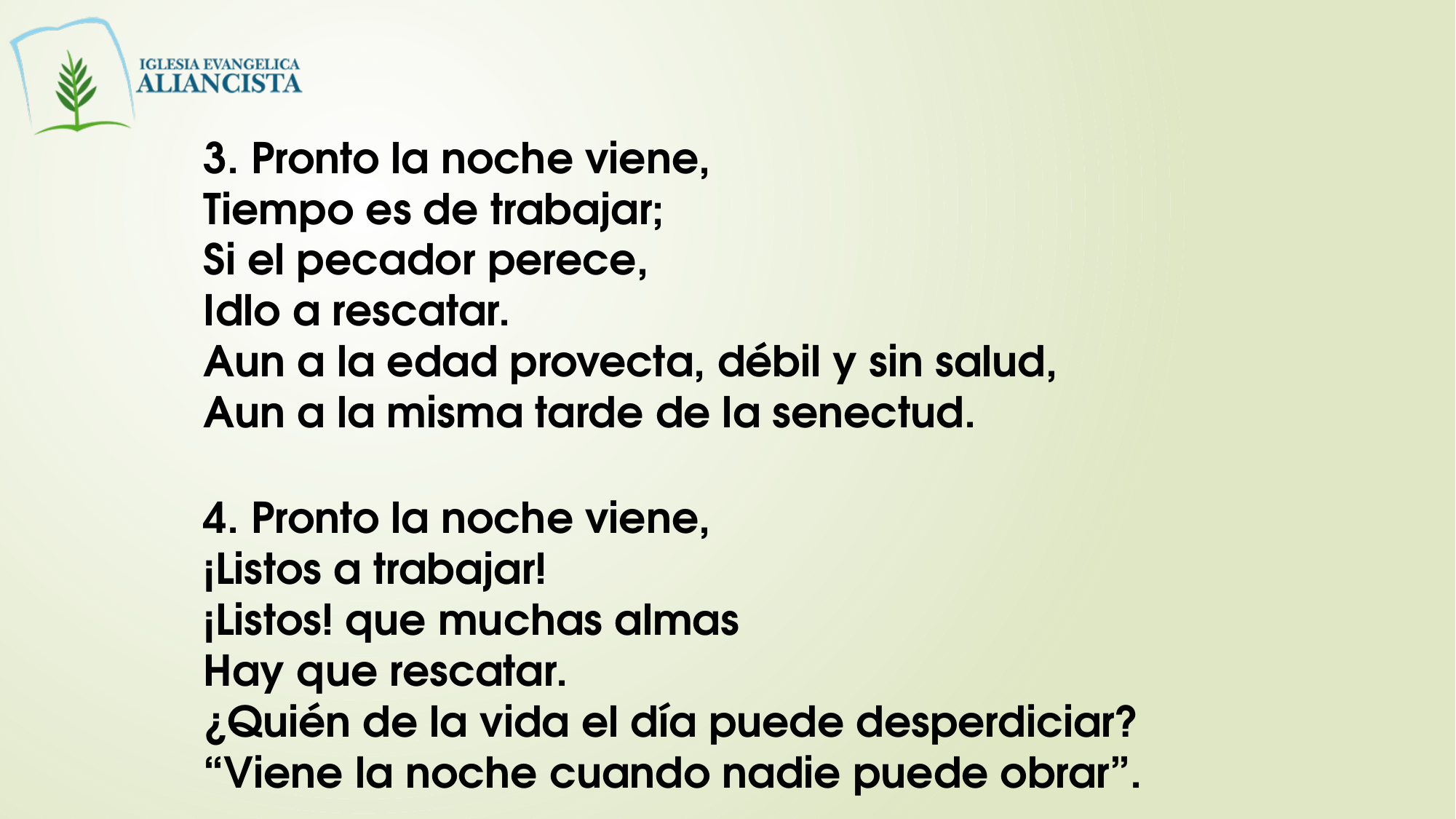

3. Pronto la noche viene,
Tiempo es de trabajar;
Si el pecador perece,
Idlo a rescatar.
Aun a la edad provecta, débil y sin salud,
Aun a la misma tarde de la senectud.

4. Pronto la noche viene,
¡Listos a trabajar!
¡Listos! que muchas almas
Hay que rescatar.
¿Quién de la vida el día puede desperdiciar?
“Viene la noche cuando nadie puede obrar”.